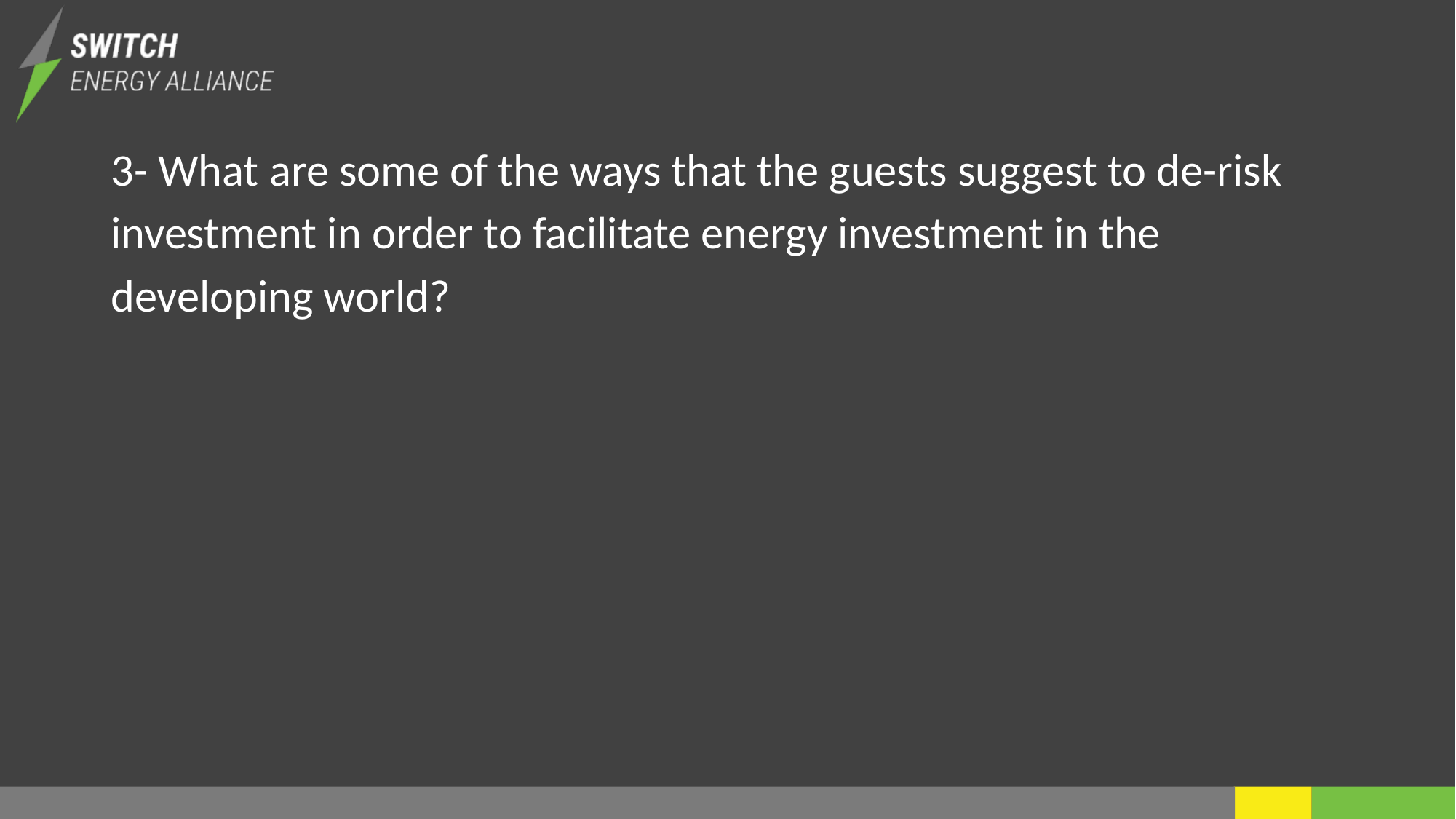

3- What are some of the ways that the guests suggest to de-risk investment in order to facilitate energy investment in the developing world?